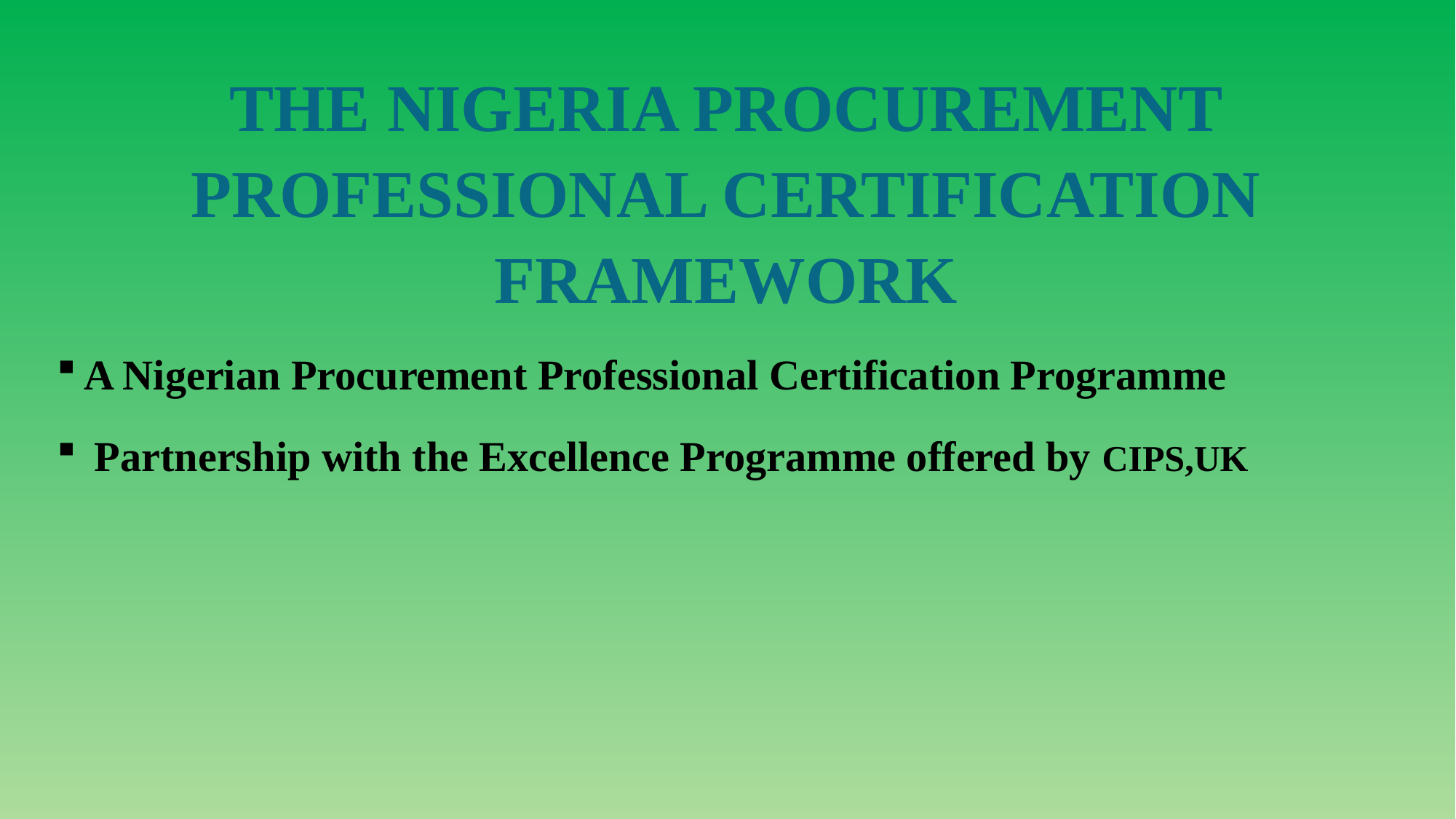

THE NIGERIA PROCUREMENT PROFESSIONAL CERTIFICATION FRAMEWORK
A Nigerian Procurement Professional Certification Programme
 Partnership with the Excellence Programme offered by CIPS,UK